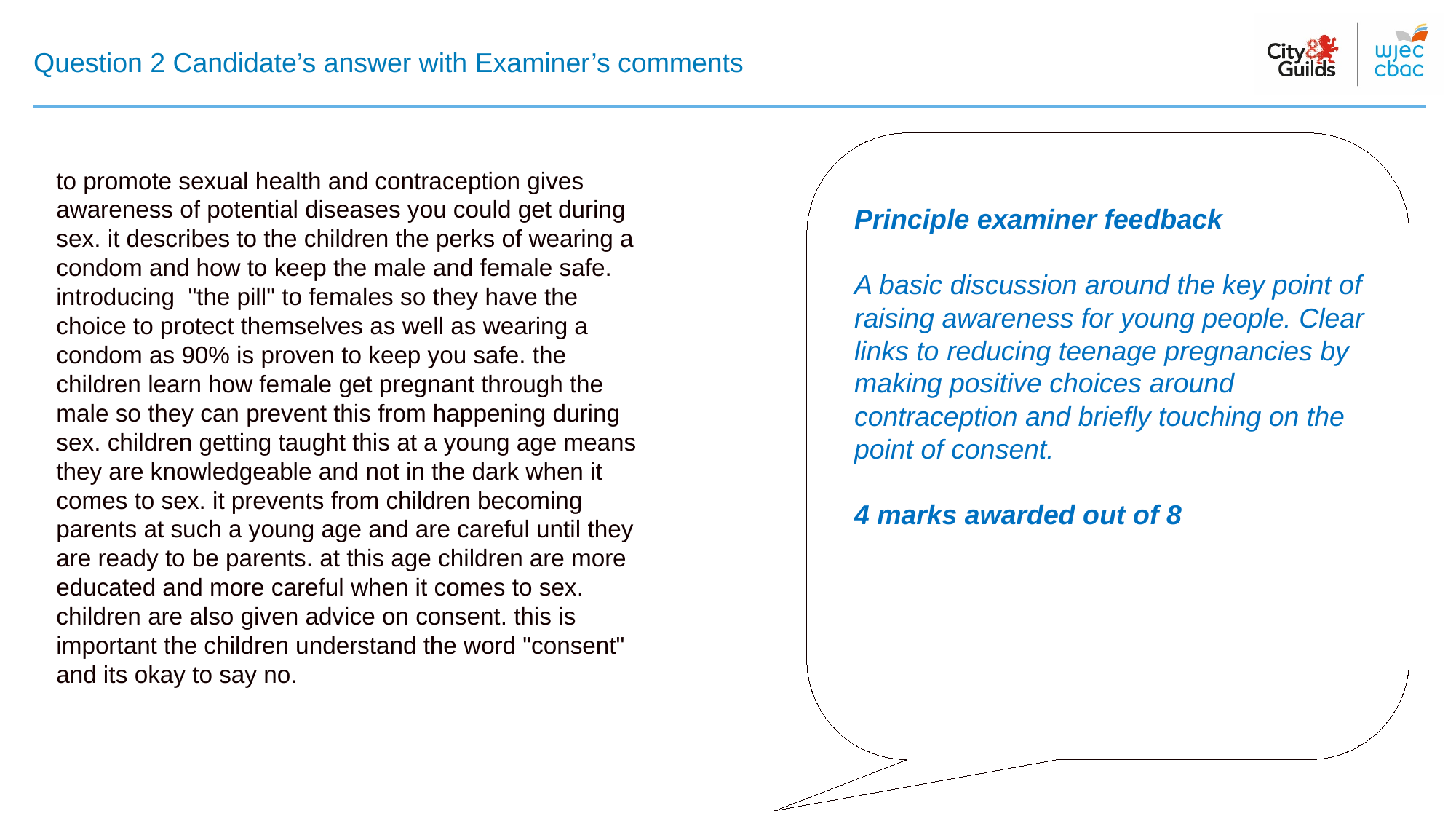

# Question 2 Candidate’s answer with Examiner’s comments

to promote sexual health and contraception gives awareness of potential diseases you could get during sex. it describes to the children the perks of wearing a condom and how to keep the male and female safe. introducing  "the pill" to females so they have the choice to protect themselves as well as wearing a condom as 90% is proven to keep you safe. the children learn how female get pregnant through the male so they can prevent this from happening during sex. children getting taught this at a young age means they are knowledgeable and not in the dark when it comes to sex. it prevents from children becoming parents at such a young age and are careful until they are ready to be parents. at this age children are more educated and more careful when it comes to sex. children are also given advice on consent. this is important the children understand the word "consent" and its okay to say no.
Principle examiner feedback​
​
A basic discussion around the key point of raising awareness for young people. Clear links to reducing teenage pregnancies by making positive choices around contraception and briefly touching on the point of consent.

4 marks awarded out of 8